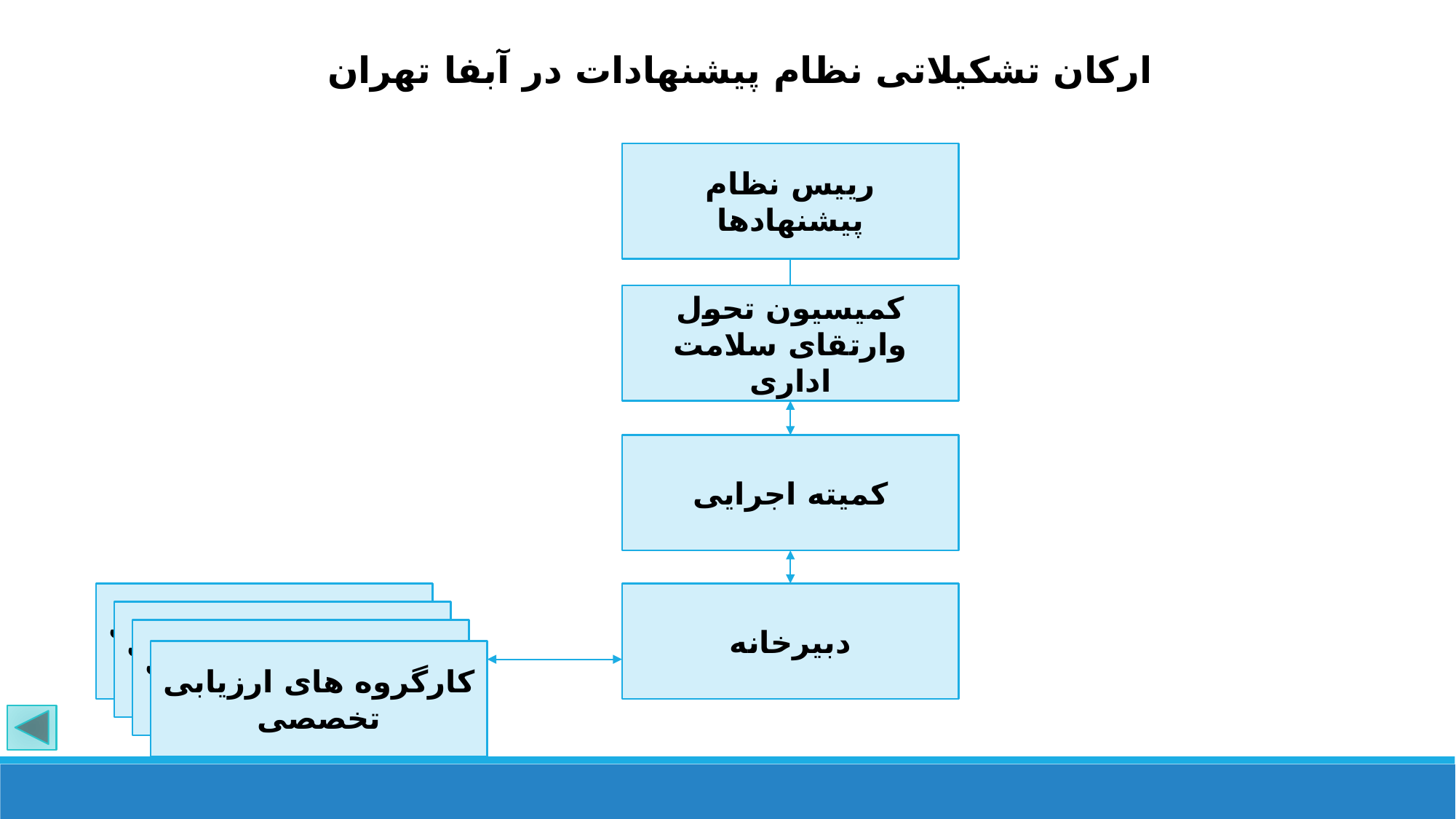

ارکان تشکیلاتی نظام پیشنهادات در آبفا تهران
رییس نظام پیشنهادها
کمیسیون تحول وارتقای سلامت اداری
کمیته اجرایی
کارگروه های ارزیابی تخصصی
دبیرخانه
کارگروه های ارزیابی تخصصی
کارگروه های ارزیابی تخصصی
کارگروه های ارزیابی تخصصی